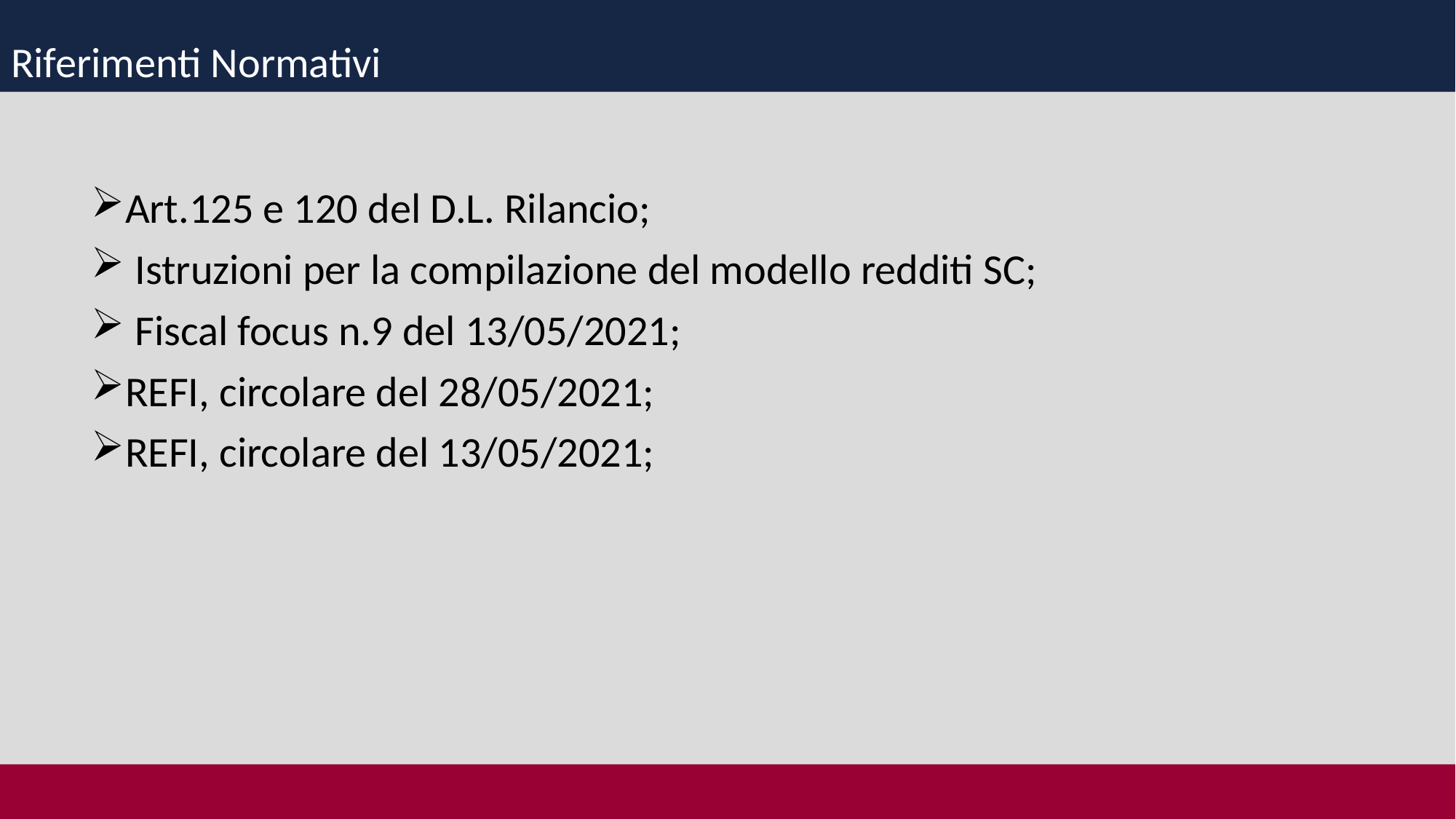

Riferimenti Normativi

Art.125 e 120 del D.L. Rilancio;
 Istruzioni per la compilazione del modello redditi SC;
 Fiscal focus n.9 del 13/05/2021;
REFI, circolare del 28/05/2021;
REFI, circolare del 13/05/2021;

Dott.ssa Sara Giusti
6